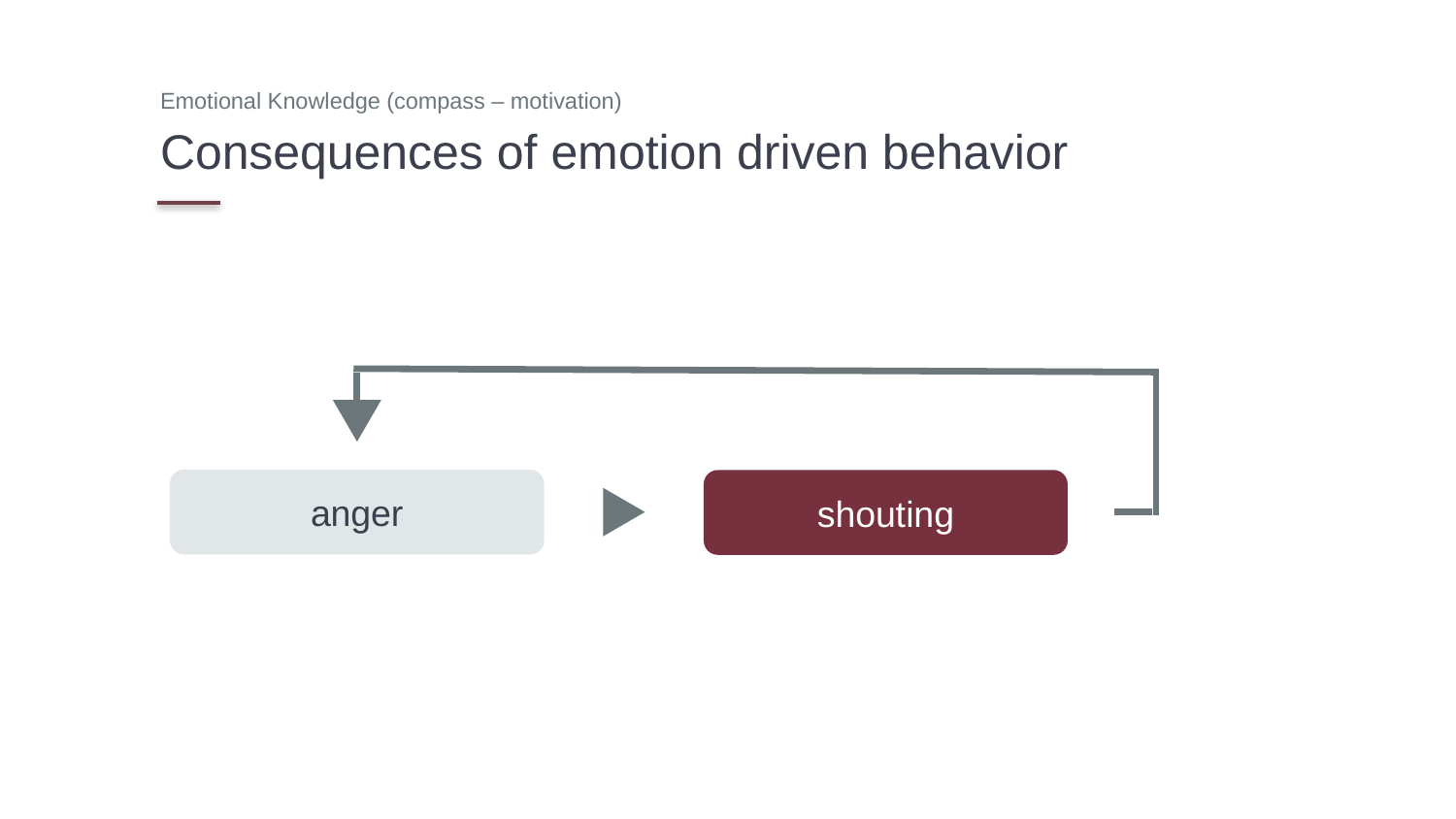

Emotional Knowledge (compass – motivation)
# Consequences of emotion driven behavior

anger
shouting